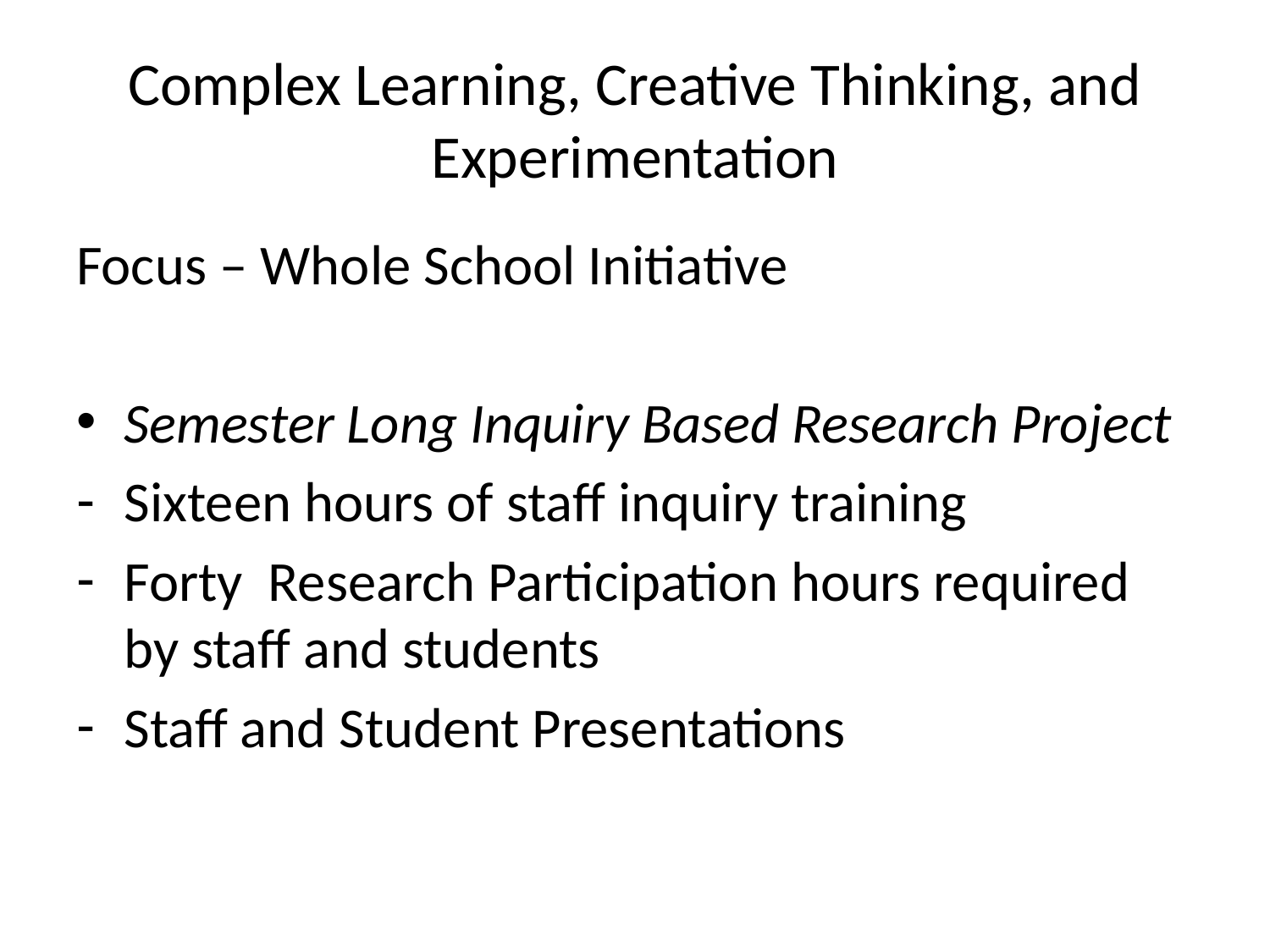

# Complex Learning, Creative Thinking, and Experimentation
Focus – Whole School Initiative

Semester Long Inquiry Based Research Project
Sixteen hours of staff inquiry training
Forty  Research Participation hours required by staff and students
Staff and Student Presentations